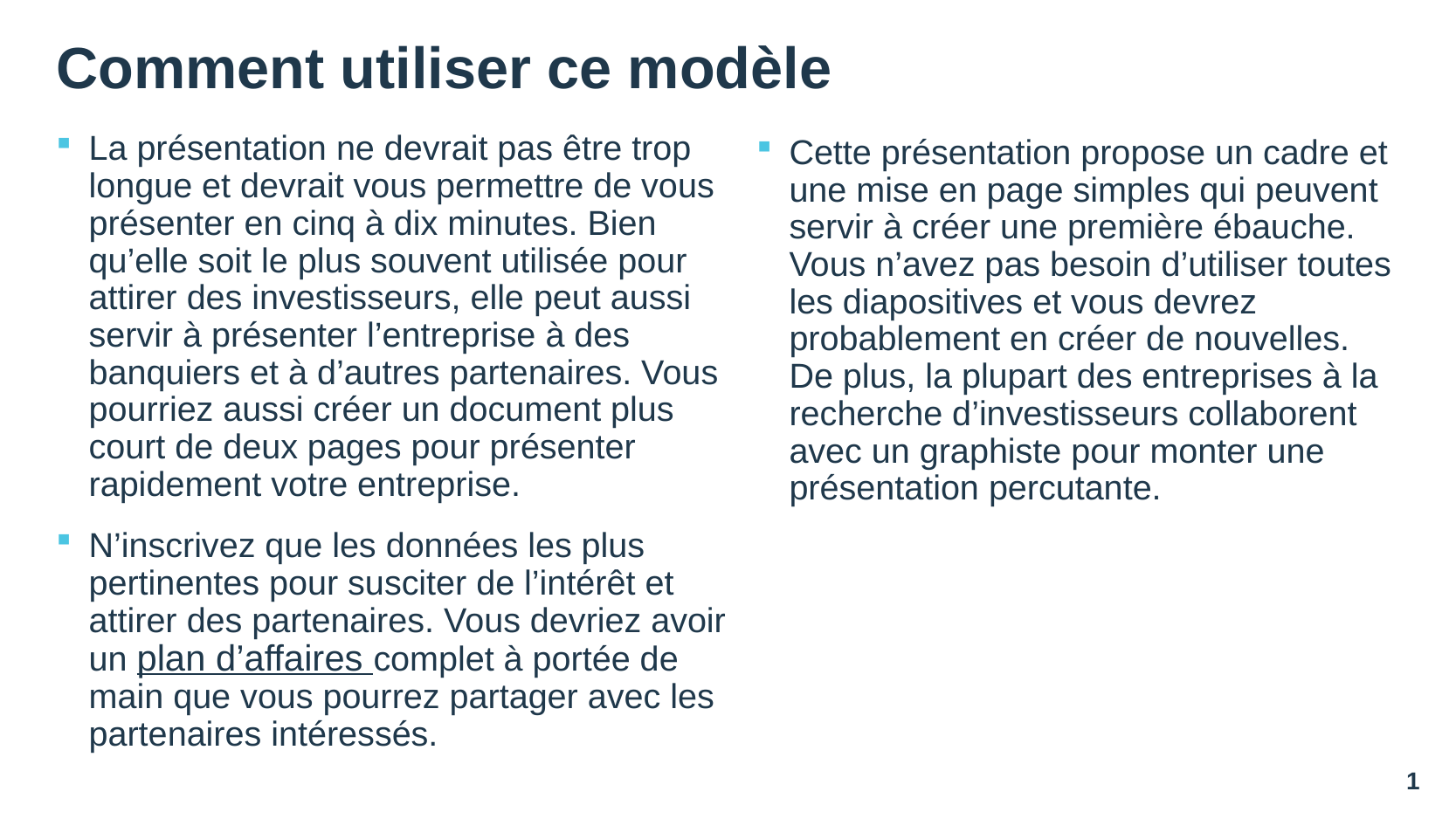

# Comment utiliser ce modèle
La présentation ne devrait pas être trop longue et devrait vous permettre de vous présenter en cinq à dix minutes. Bien qu’elle soit le plus souvent utilisée pour attirer des investisseurs, elle peut aussi servir à présenter l’entreprise à des banquiers et à d’autres partenaires. Vous pourriez aussi créer un document plus court de deux pages pour présenter rapidement votre entreprise.
N’inscrivez que les données les plus pertinentes pour susciter de l’intérêt et attirer des partenaires. Vous devriez avoir un plan d’affaires complet à portée de main que vous pourrez partager avec les partenaires intéressés.

Cette présentation propose un cadre et une mise en page simples qui peuvent servir à créer une première ébauche. Vous n’avez pas besoin d’utiliser toutes les diapositives et vous devrez probablement en créer de nouvelles.  De plus, la plupart des entreprises à la recherche d’investisseurs collaborent avec un graphiste pour monter une présentation percutante.